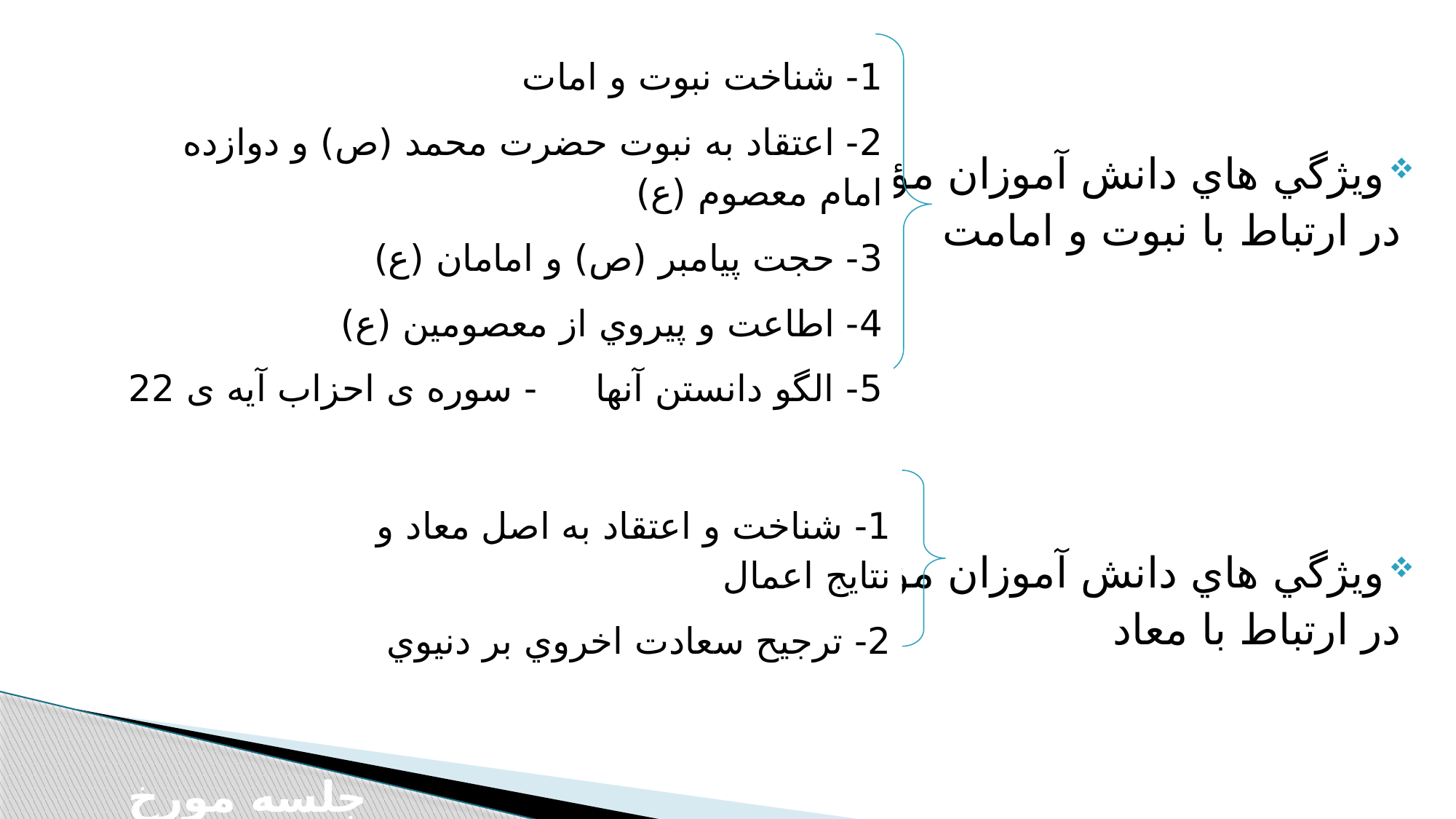

ويژگي هاي دانش آموزان مؤمن
 در ارتباط با نبوت و امامت

ويژگي هاي دانش آموزان مؤمن
 در ارتباط با معاد

1- شناخت نبوت و امات
2- اعتقاد به نبوت حضرت محمد (ص) و دوازده امام معصوم (ع)
3- حجت پيامبر (ص) و امامان (ع)
4- اطاعت و پيروي از معصومين (ع)
5- الگو دانستن آنها     - سوره ی احزاب آیه ی 22

1- شناخت و اعتقاد به اصل معاد و نتايج اعمال
2- ترجيح سعادت اخروي بر دنيوي
جلسه مورخ     99/2/2